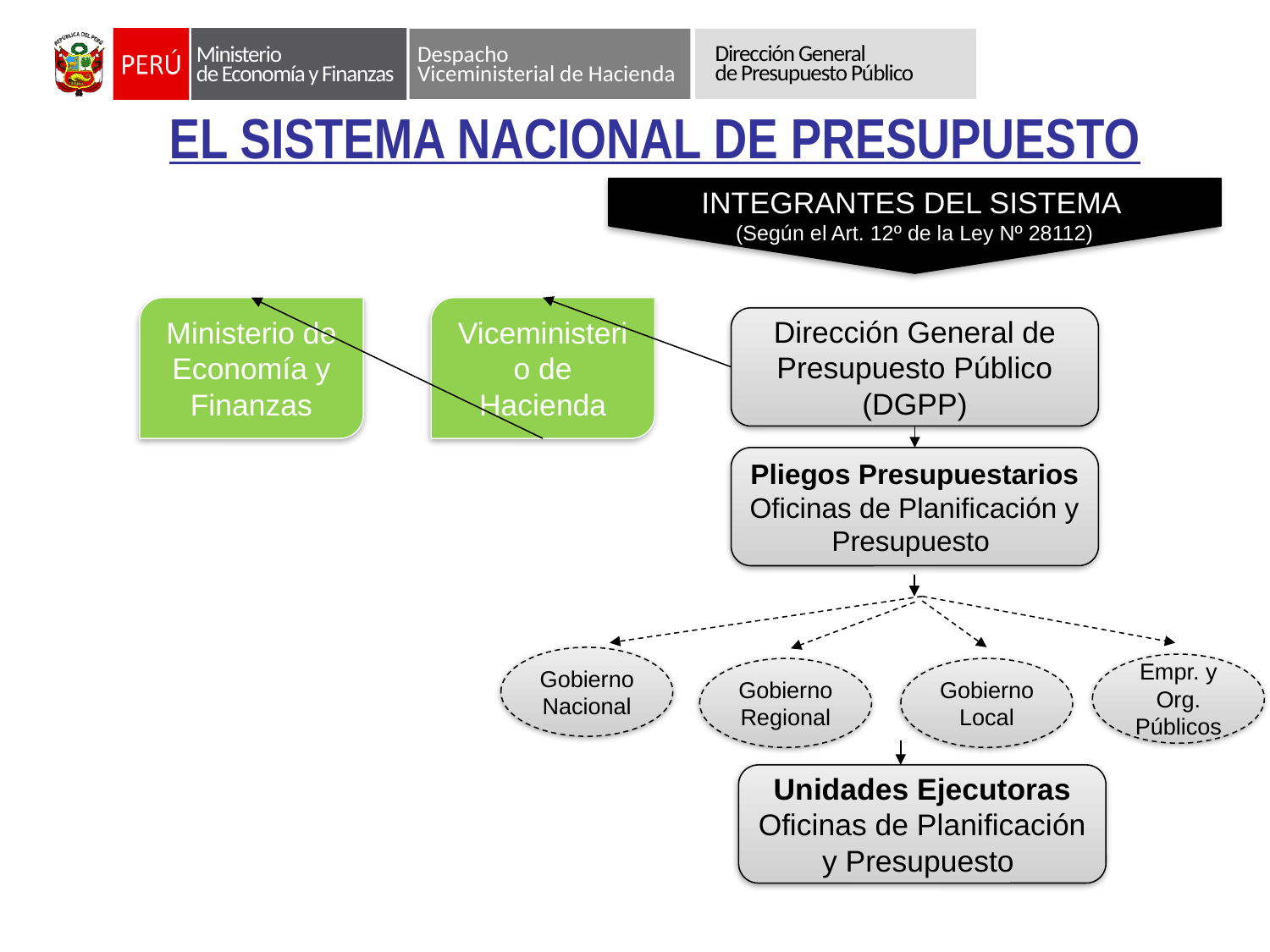

INTEGRANTES DEL SISTEMA
(Según el Art. 12º de la Ley Nº 28112)
EL SISTEMA NACIONAL DE PRESUPUESTO
Ministerio de Economía y Finanzas
Viceministerio de Hacienda
Dirección General de Presupuesto Público (DGPP)
Pliegos Presupuestarios Oficinas de Planificación y Presupuesto
Gobierno Nacional
Empr. y Org. Públicos
Gobierno Regional
Gobierno Local
Unidades Ejecutoras Oficinas de Planificación y Presupuesto